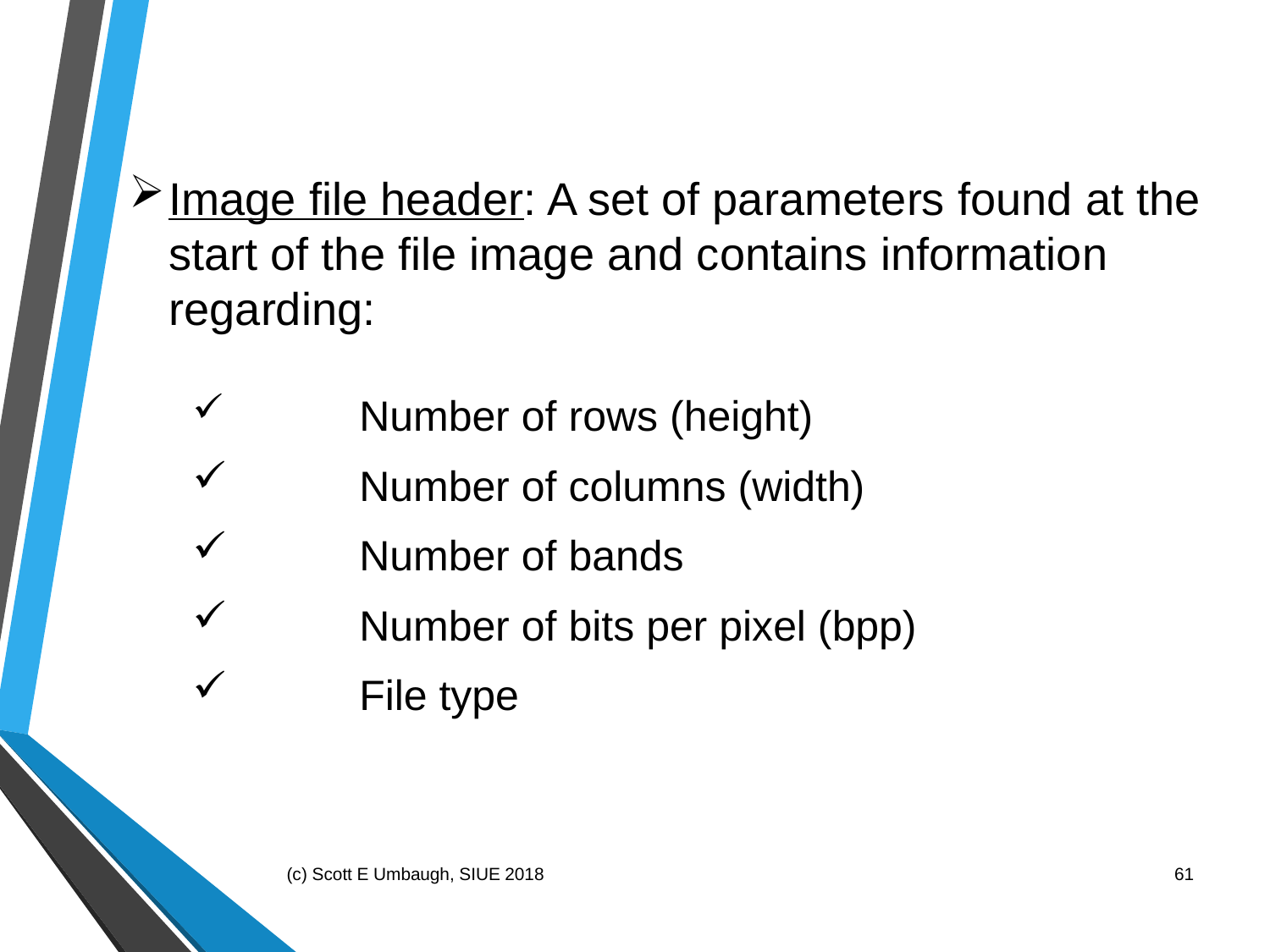

Image file header: A set of parameters found at the start of the file image and contains information regarding:

	Number of rows (height)
	Number of columns (width)
	Number of bands
 	Number of bits per pixel (bpp)
	File type
(c) Scott E Umbaugh, SIUE 2018
61